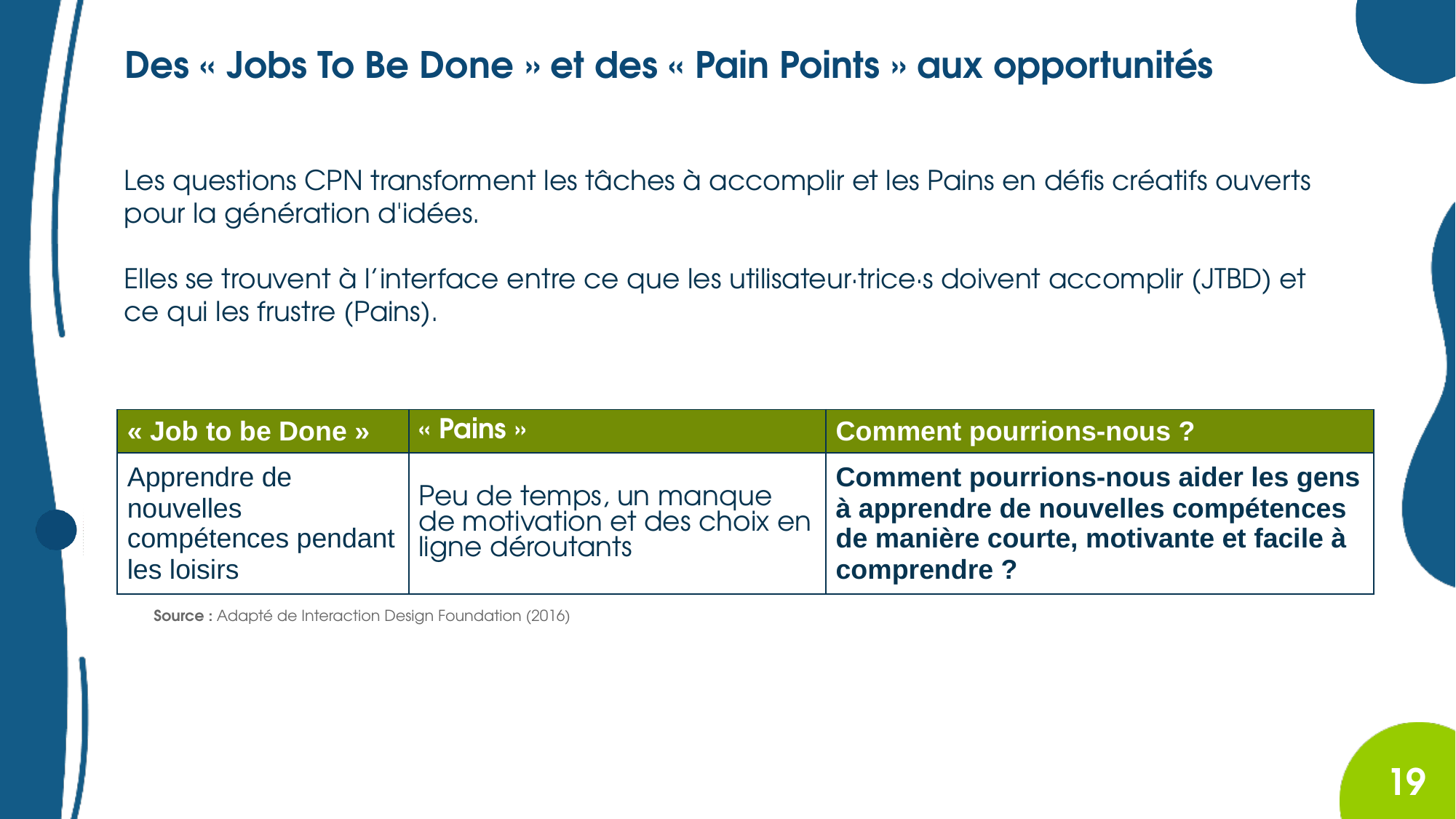

Des « Jobs To Be Done » et des « Pain Points » aux opportunités
Les questions CPN transforment les tâches à accomplir et les Pains en défis créatifs ouverts pour la génération d'idées.

Elles se trouvent à l’interface entre ce que les utilisateur·trice·s doivent accomplir (JTBD) et ce qui les frustre (Pains).
| « Job to be Done » | « Pains » | Comment pourrions-nous ? |
| --- | --- | --- |
| Apprendre de nouvelles compétences pendant les loisirs | Peu de temps, un manque de motivation et des choix en ligne déroutants | Comment pourrions-nous aider les gens à apprendre de nouvelles compétences de manière courte, motivante et facile à comprendre ? |
Source : Adapté de Interaction Design Foundation (2016)
19